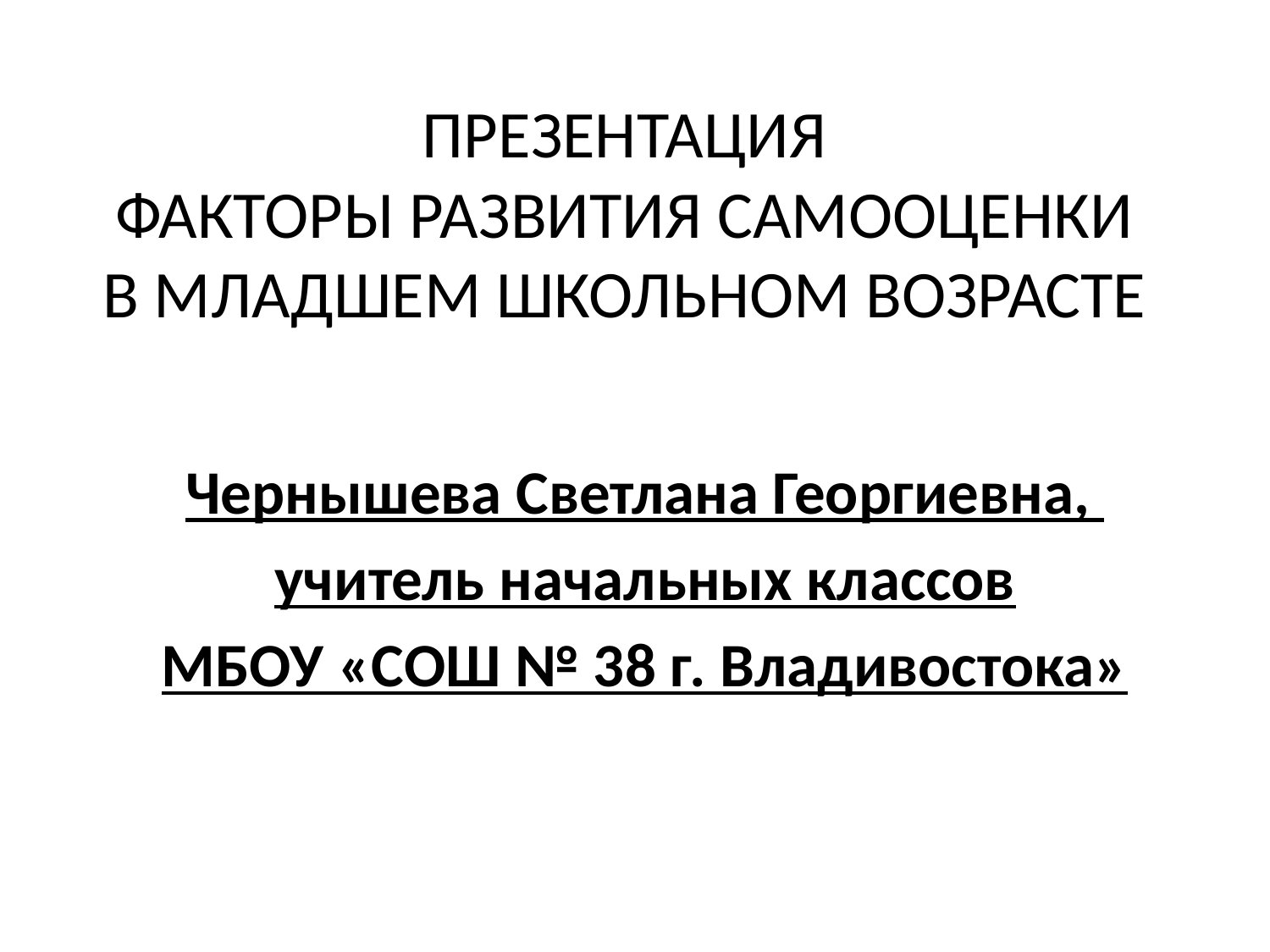

# ПРЕЗЕНТАЦИЯ ФАКТОРЫ РАЗВИТИЯ САМООЦЕНКИ В МЛАДШЕМ ШКОЛЬНОМ ВОЗРАСТЕ
Чернышева Светлана Георгиевна,
учитель начальных классов
МБОУ «СОШ № 38 г. Владивостока»